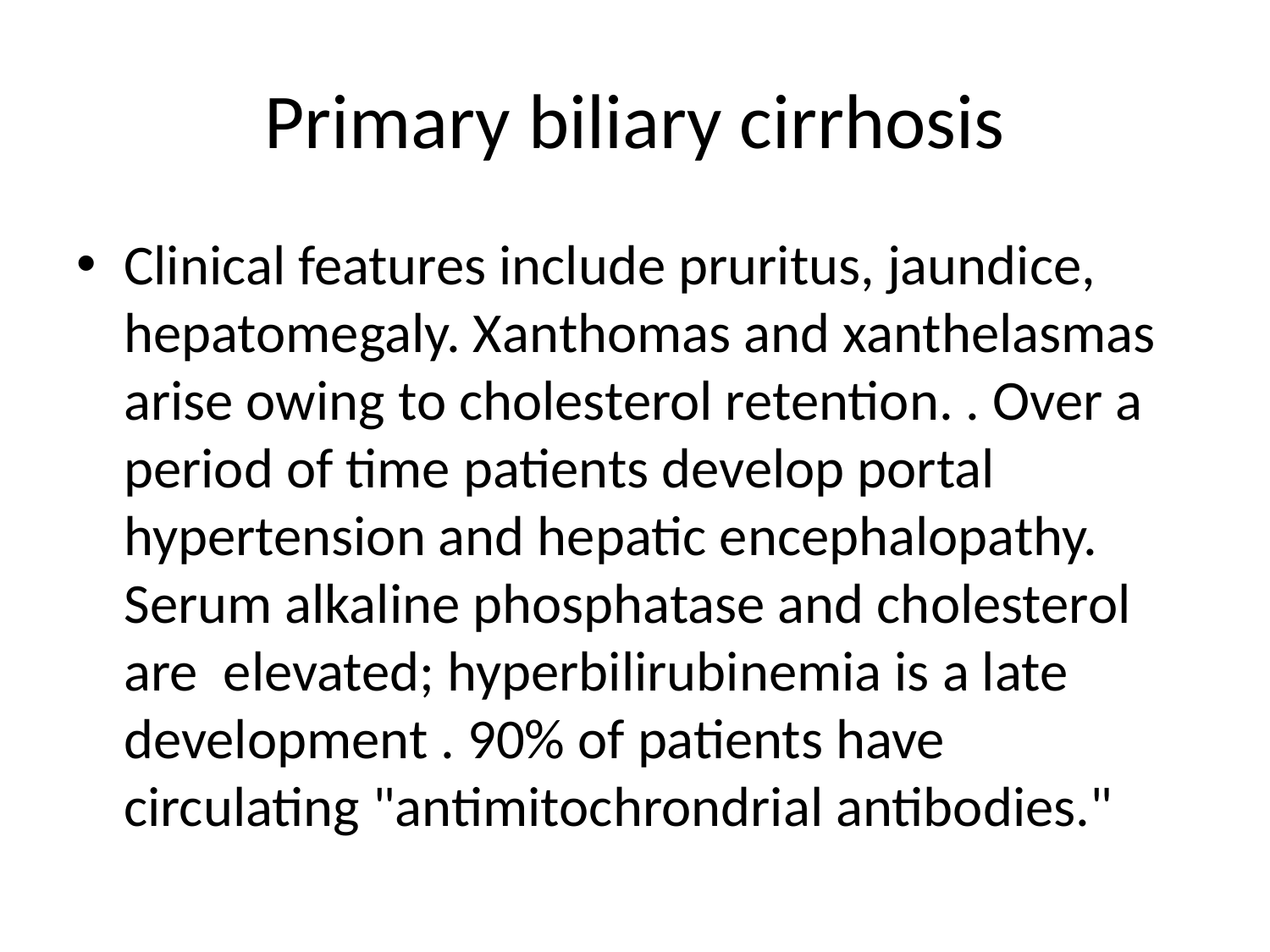

# Primary biliary cirrhosis
Clinical features include pruritus, jaundice, hepatomegaly. Xanthomas and xanthelasmas arise owing to cholesterol retention. . Over a period of time patients develop portal hypertension and hepatic encephalopathy. Serum alkaline phosphatase and cholesterol are  elevated; hyperbilirubinemia is a late development . 90% of patients have circulating "antimitochrondrial antibodies."